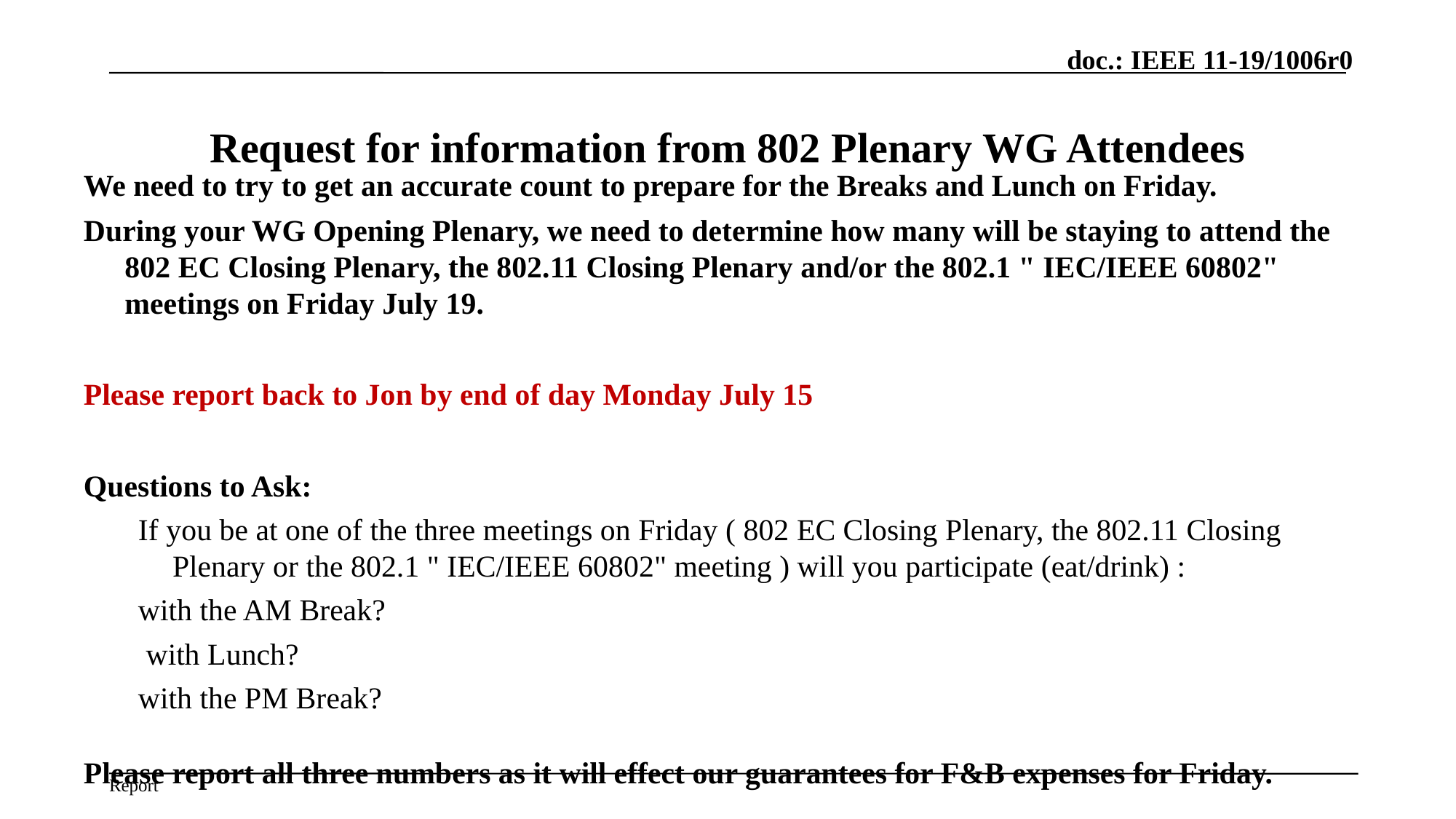

# Request for information from 802 Plenary WG Attendees
We need to try to get an accurate count to prepare for the Breaks and Lunch on Friday.
During your WG Opening Plenary, we need to determine how many will be staying to attend the 802 EC Closing Plenary, the 802.11 Closing Plenary and/or the 802.1 " IEC/IEEE 60802" meetings on Friday July 19.

Please report back to Jon by end of day Monday July 15

Questions to Ask:
If you be at one of the three meetings on Friday ( 802 EC Closing Plenary, the 802.11 Closing Plenary or the 802.1 " IEC/IEEE 60802" meeting ) will you participate (eat/drink) :
with the AM Break?
 with Lunch?
with the PM Break?

Please report all three numbers as it will effect our guarantees for F&B expenses for Friday.